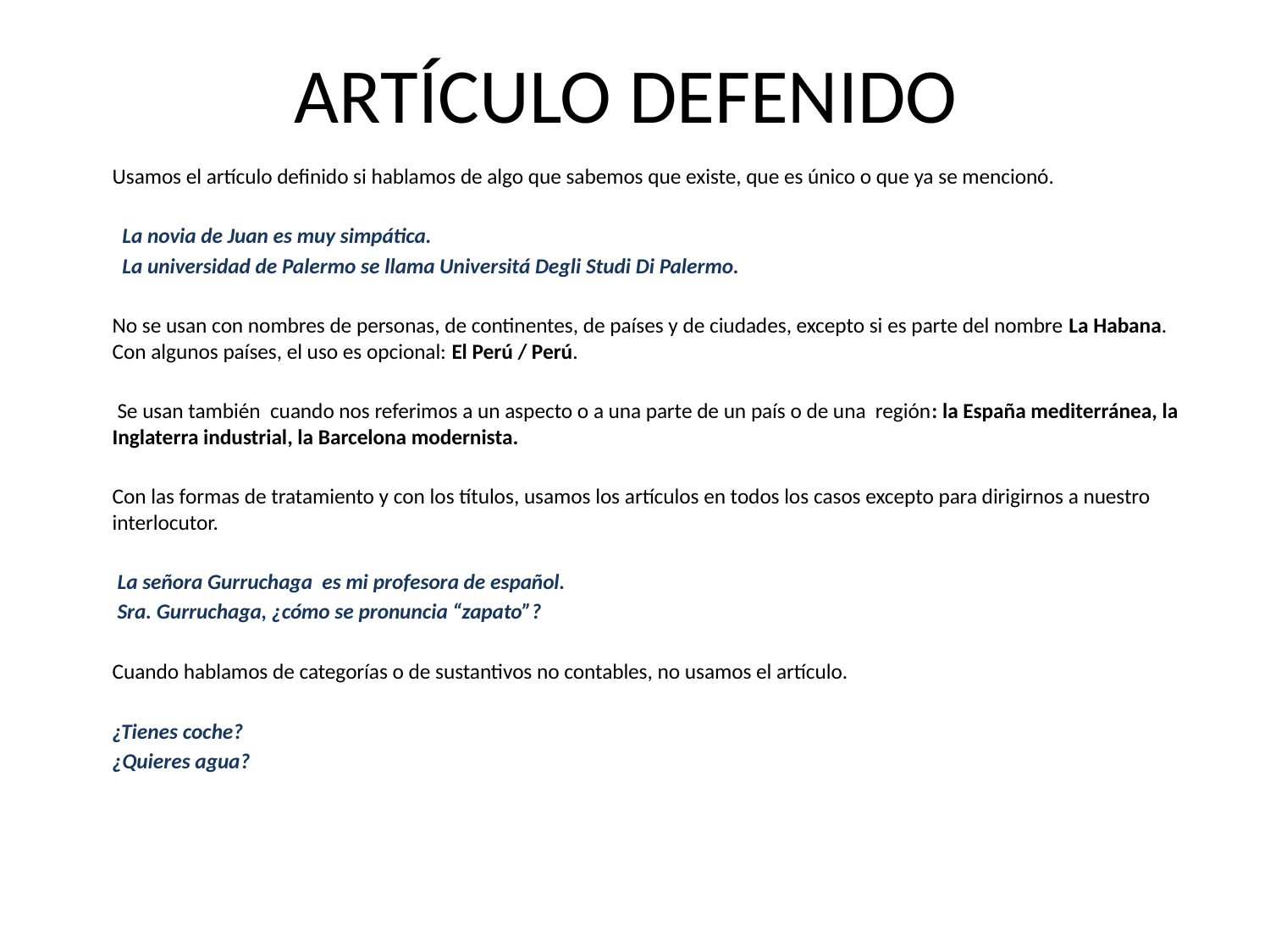

# ARTÍCULO DEFENIDO
	Usamos el artículo definido si hablamos de algo que sabemos que existe, que es único o que ya se mencionó.

	  La novia de Juan es muy simpática.
 	  La universidad de Palermo se llama Universitá Degli Studi Di Palermo.

	No se usan con nombres de personas, de continentes, de países y de ciudades, excepto si es parte del nombre La Habana. Con algunos países, el uso es opcional: El Perú / Perú.

	 Se usan también  cuando nos referimos a un aspecto o a una parte de un país o de una  región: la España mediterránea, la Inglaterra industrial, la Barcelona modernista.

	Con las formas de tratamiento y con los títulos, usamos los artículos en todos los casos excepto para dirigirnos a nuestro interlocutor.

	 La señora Gurruchaga  es mi profesora de español.
	 Sra. Gurruchaga, ¿cómo se pronuncia “zapato”?

	Cuando hablamos de categorías o de sustantivos no contables, no usamos el artículo.

	¿Tienes coche?
	¿Quieres agua?